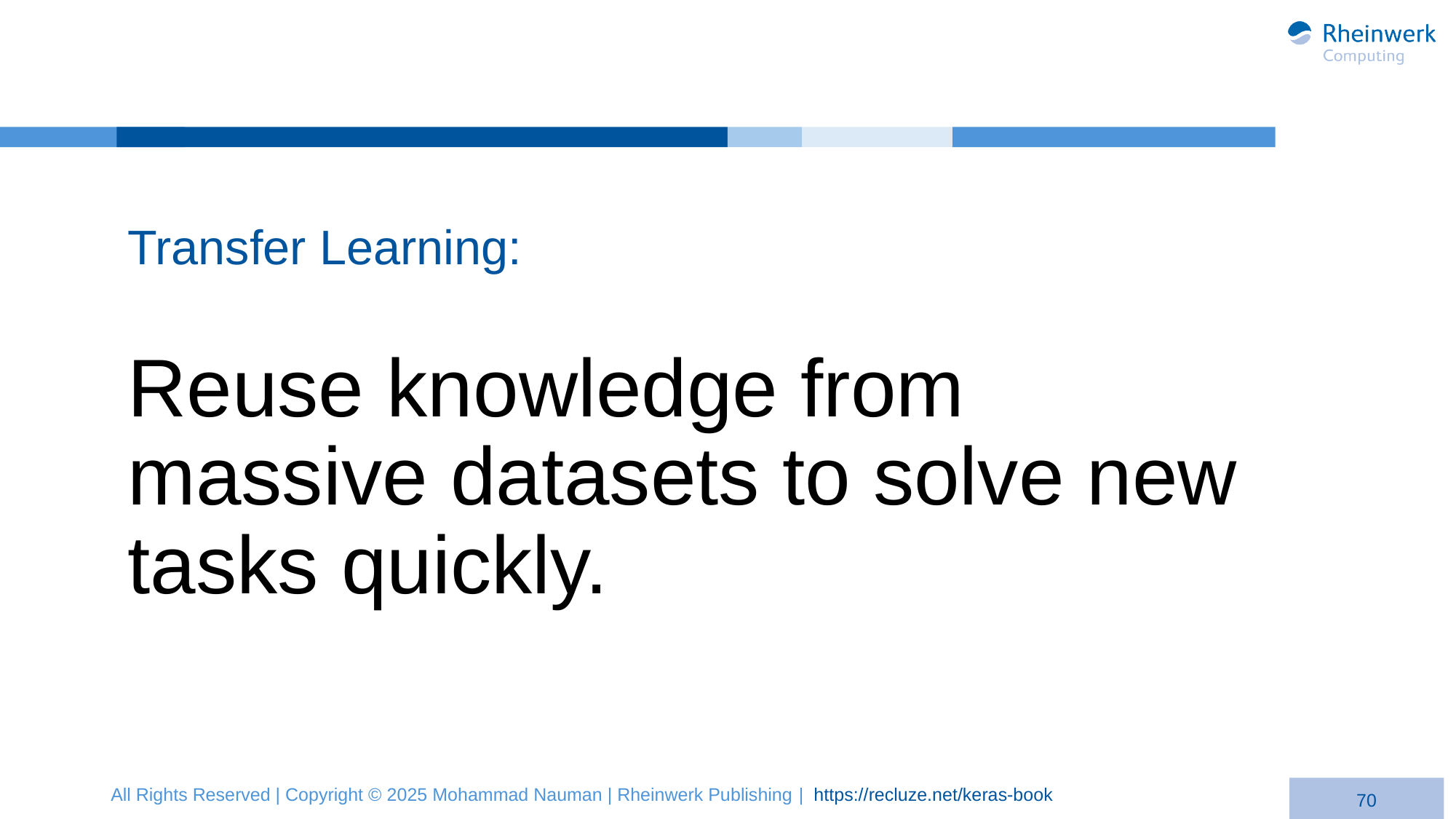

Transfer Learning:
# Reuse knowledge from massive datasets to solve new tasks quickly.